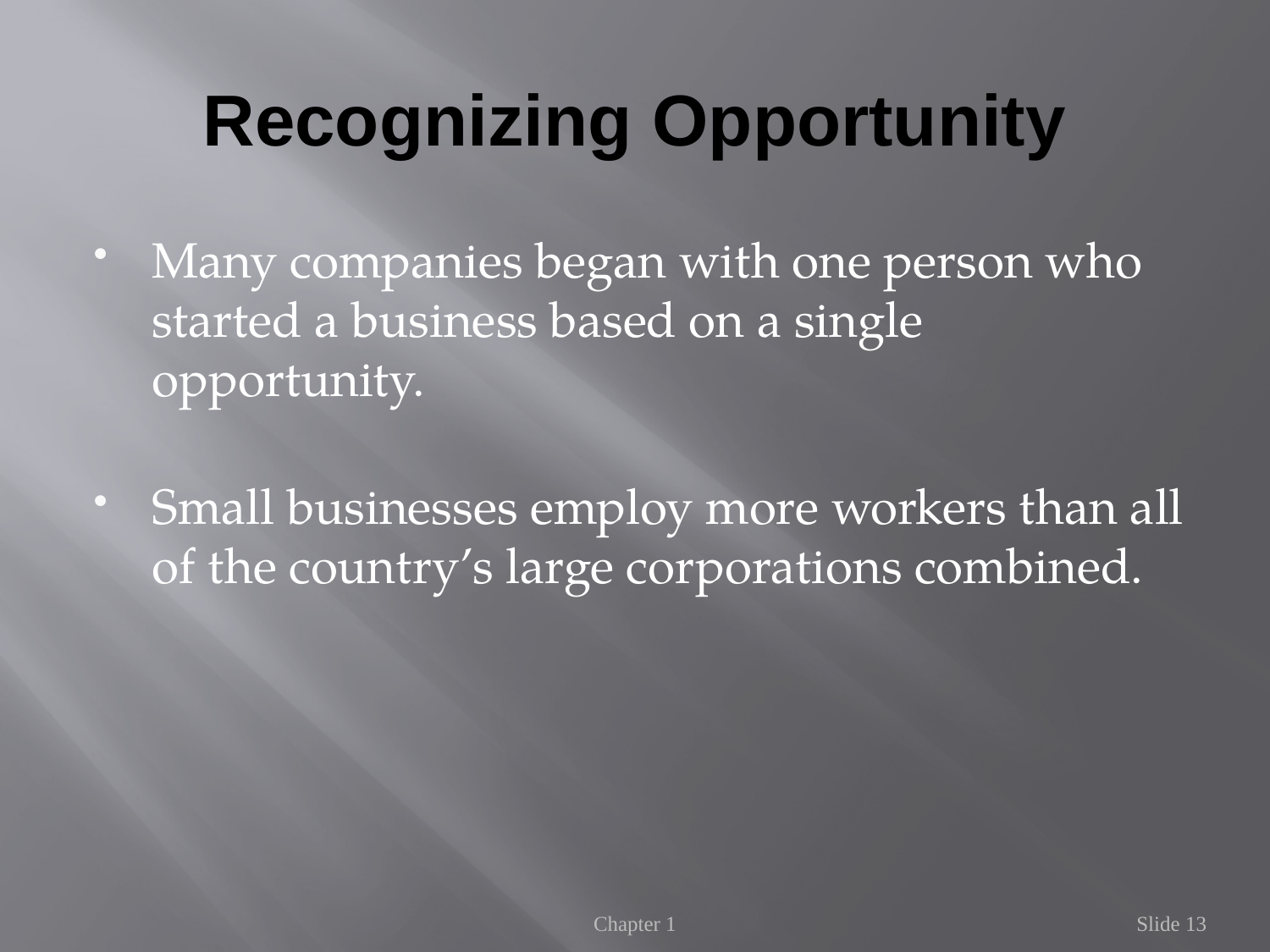

# Recognizing Opportunity
Many companies began with one person who started a business based on a single opportunity.
Small businesses employ more workers than all of the country’s large corporations combined.
Chapter 1
Slide 13